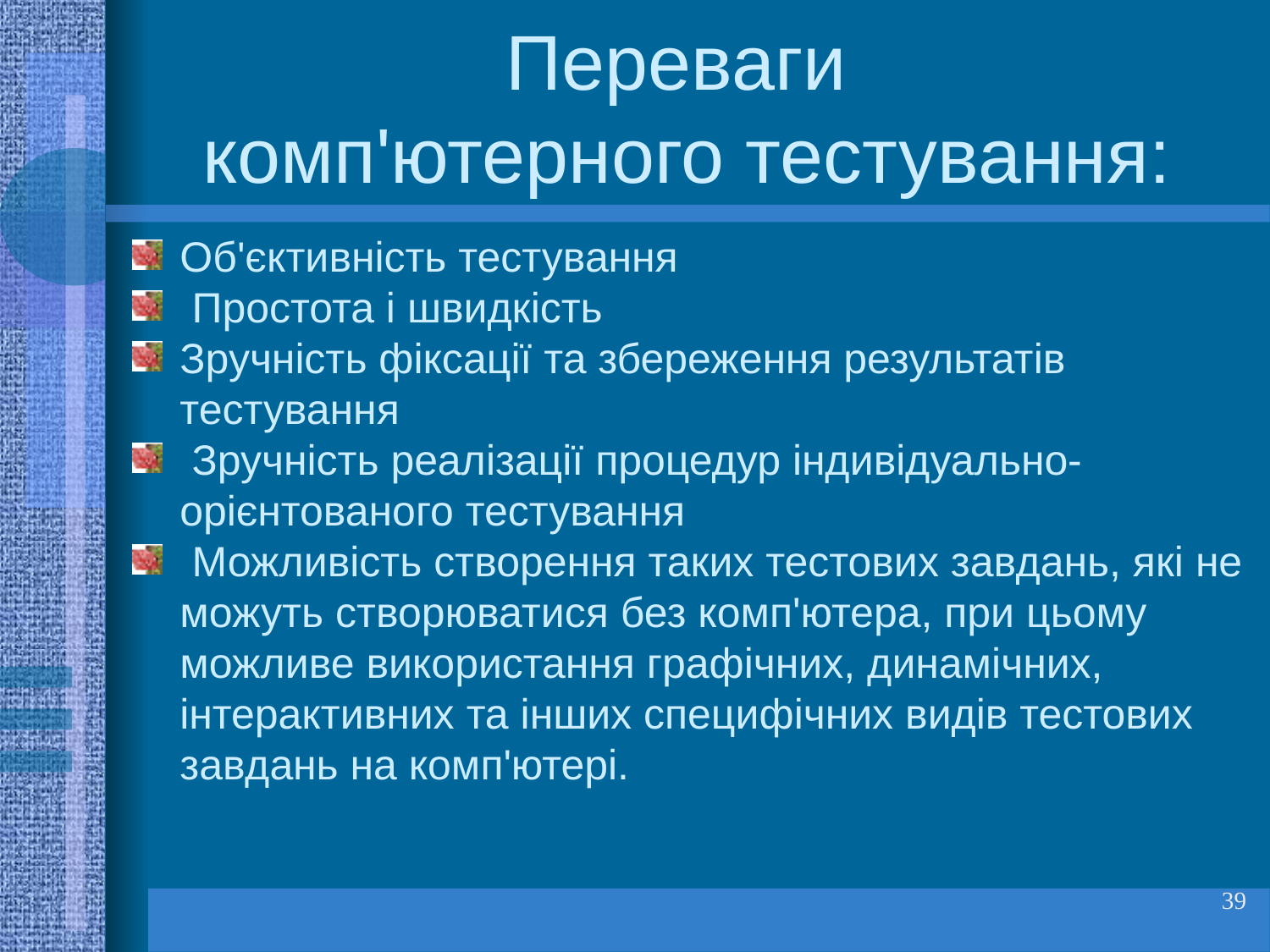

# Переваги комп'ютерного тестування:
Об'єктивність тестування
 Простота і швидкість
Зручність фіксації та збереження результатів тестування
 Зручність реалізації процедур індивідуально-орієнтованого тестування
 Можливість створення таких тестових завдань, які не можуть створюватися без комп'ютера, при цьому можливе використання графічних, динамічних, інтерактивних та інших специфічних видів тестових завдань на комп'ютері.
39